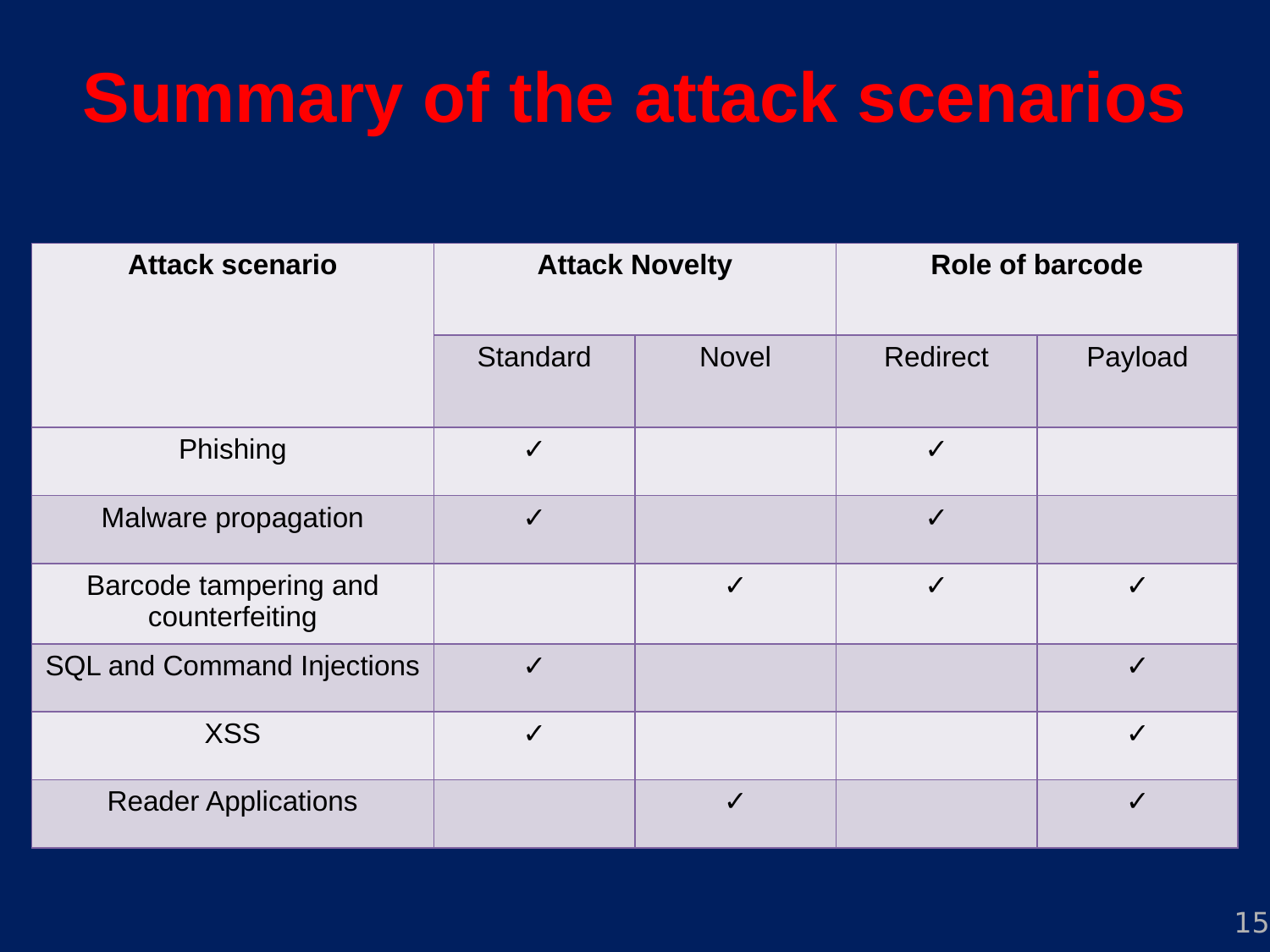

# Summary of the attack scenarios
| Attack scenario | Attack Novelty |  | Role of barcode |  |
| --- | --- | --- | --- | --- |
|  | Standard | Novel | Redirect | Payload |
| Phishing | ✓ |  | ✓ |  |
| Malware propagation | ✓ |  | ✓ |  |
| Barcode tampering and counterfeiting |  | ✓ | ✓ | ✓ |
| SQL and Command Injections | ✓ |  |  | ✓ |
| XSS | ✓ |  |  | ✓ |
| Reader Applications |  | ✓ |  | ✓ |
15